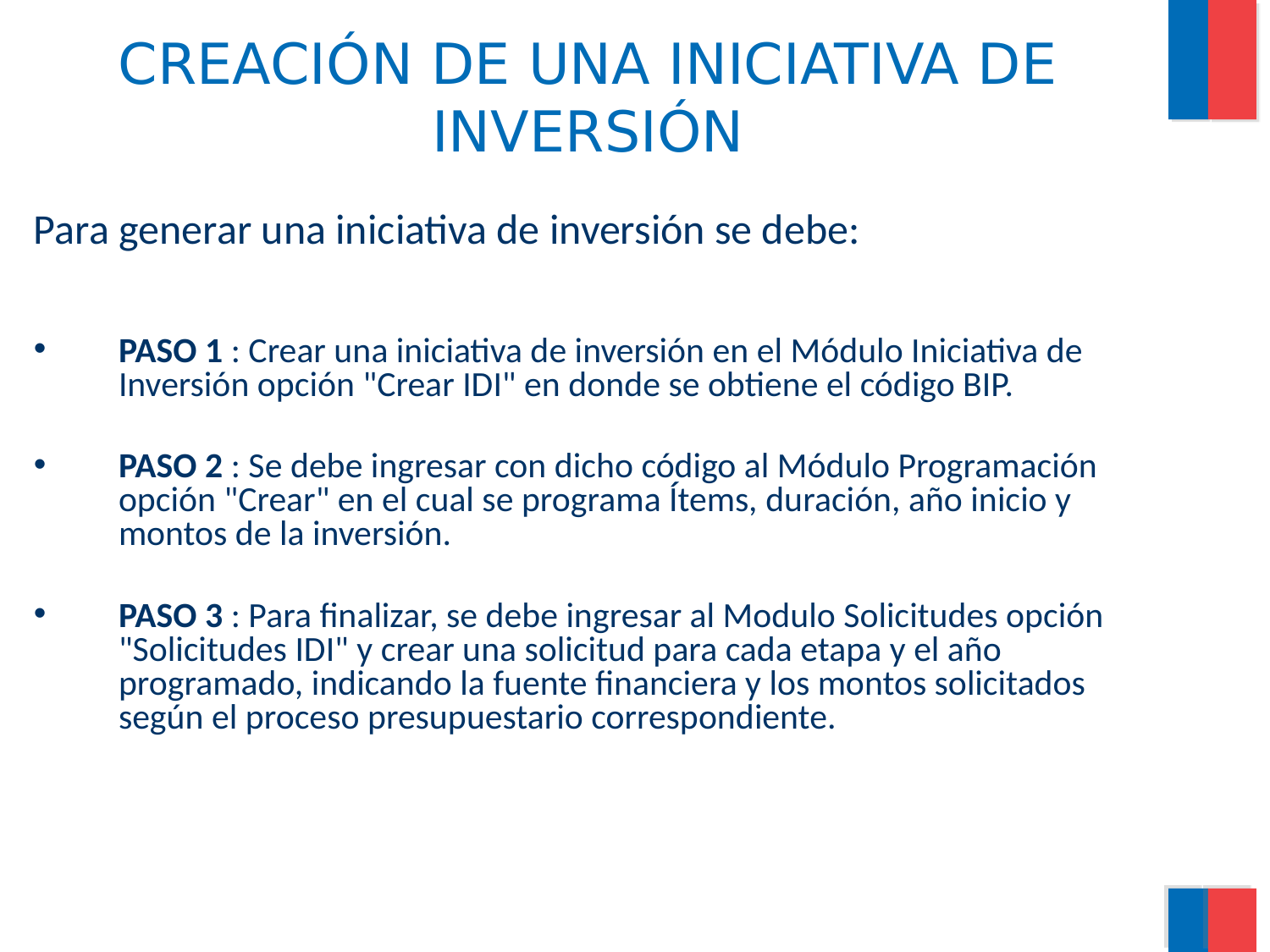

# CREACIÓN DE UNA INICIATIVA DE INVERSIÓN
Para generar una iniciativa de inversión se debe:
PASO 1 : Crear una iniciativa de inversión en el Módulo Iniciativa de Inversión opción "Crear IDI" en donde se obtiene el código BIP.

PASO 2 : Se debe ingresar con dicho código al Módulo Programación opción "Crear" en el cual se programa Ítems, duración, año inicio y montos de la inversión.

PASO 3 : Para finalizar, se debe ingresar al Modulo Solicitudes opción "Solicitudes IDI" y crear una solicitud para cada etapa y el año programado, indicando la fuente financiera y los montos solicitados según el proceso presupuestario correspondiente.